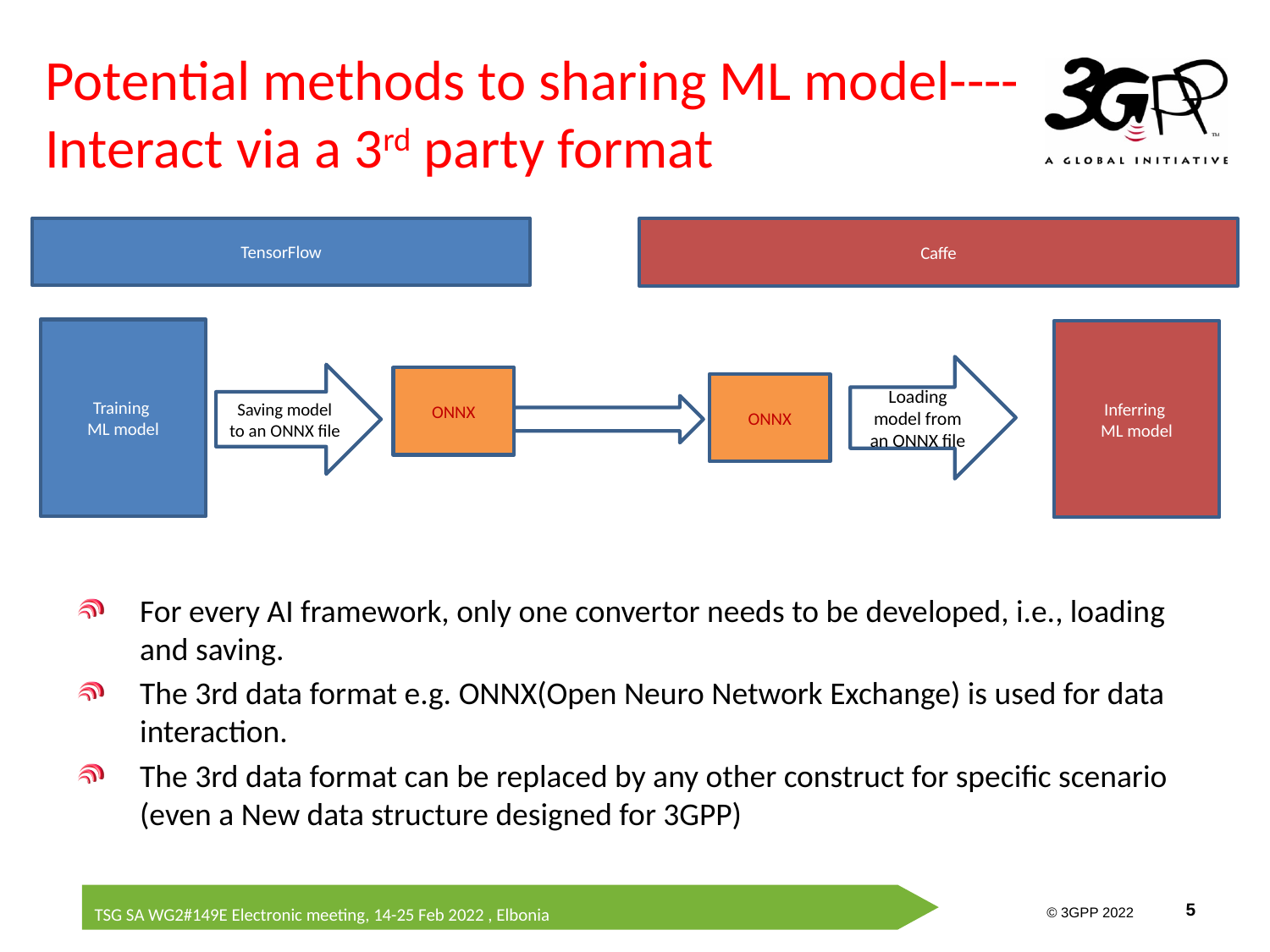

# Potential methods to sharing ML model----Interact via a 3rd party format
TensorFlow
Caffe
Training
ML model
Inferring
ML model
Loading model from an ONNX file
Saving model to an ONNX file
ONNX
ONNX

For every AI framework, only one convertor needs to be developed, i.e., loading and saving.
The 3rd data format e.g. ONNX(Open Neuro Network Exchange) is used for data interaction.
The 3rd data format can be replaced by any other construct for specific scenario (even a New data structure designed for 3GPP)